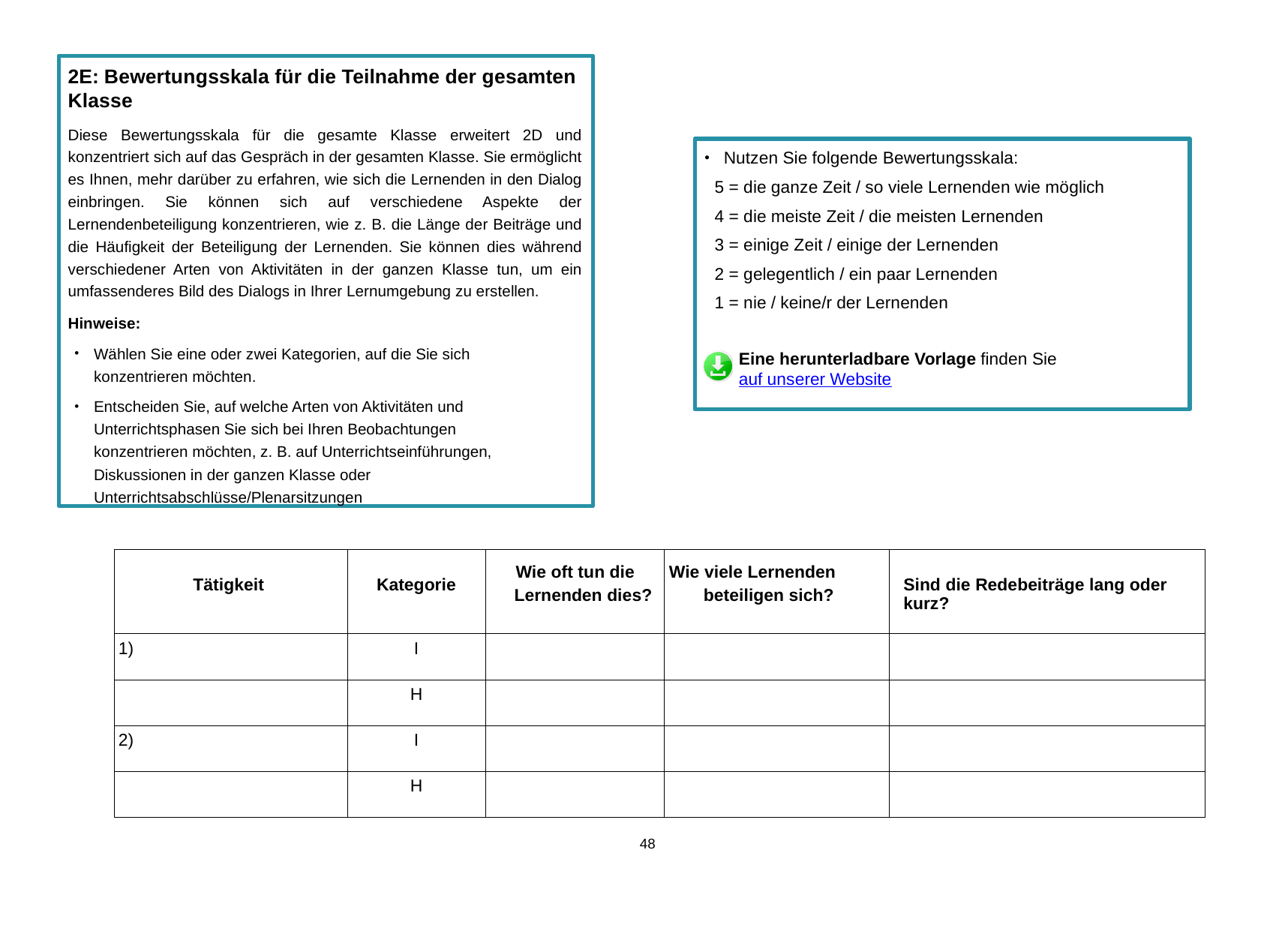

2E: Bewertungsskala für die Teilnahme der gesamten Klasse
Diese Bewertungsskala für die gesamte Klasse erweitert 2D und konzentriert sich auf das Gespräch in der gesamten Klasse. Sie ermöglicht es Ihnen, mehr darüber zu erfahren, wie sich die Lernenden in den Dialog einbringen. Sie können sich auf verschiedene Aspekte der Lernendenbeteiligung konzentrieren, wie z. B. die Länge der Beiträge und die Häufigkeit der Beteiligung der Lernenden. Sie können dies während verschiedener Arten von Aktivitäten in der ganzen Klasse tun, um ein umfassenderes Bild des Dialogs in Ihrer Lernumgebung zu erstellen.
Hinweise:
Wählen Sie eine oder zwei Kategorien, auf die Sie sich konzentrieren möchten.
Entscheiden Sie, auf welche Arten von Aktivitäten und Unterrichtsphasen Sie sich bei Ihren Beobachtungen konzentrieren möchten, z. B. auf Unterrichtseinführungen, Diskussionen in der ganzen Klasse oder Unterrichtsabschlüsse/Plenarsitzungen
Nutzen Sie folgende Bewertungsskala:
5 = die ganze Zeit / so viele Lernenden wie möglich
4 = die meiste Zeit / die meisten Lernenden
3 = einige Zeit / einige der Lernenden
2 = gelegentlich / ein paar Lernenden
1 = nie / keine/r der Lernenden

Eine herunterladbare Vorlage finden Sie auf unserer Website

| Tätigkeit | Kategorie | Wie oft tun die Lernenden dies? | Wie viele Lernenden beteiligen sich? | Sind die Redebeiträge lang oder kurz? |
| --- | --- | --- | --- | --- |
| 1) | I |  |  |  |
|  | H |  |  |  |
| 2) | I |  |  |  |
|  | H |  |  |  |
48